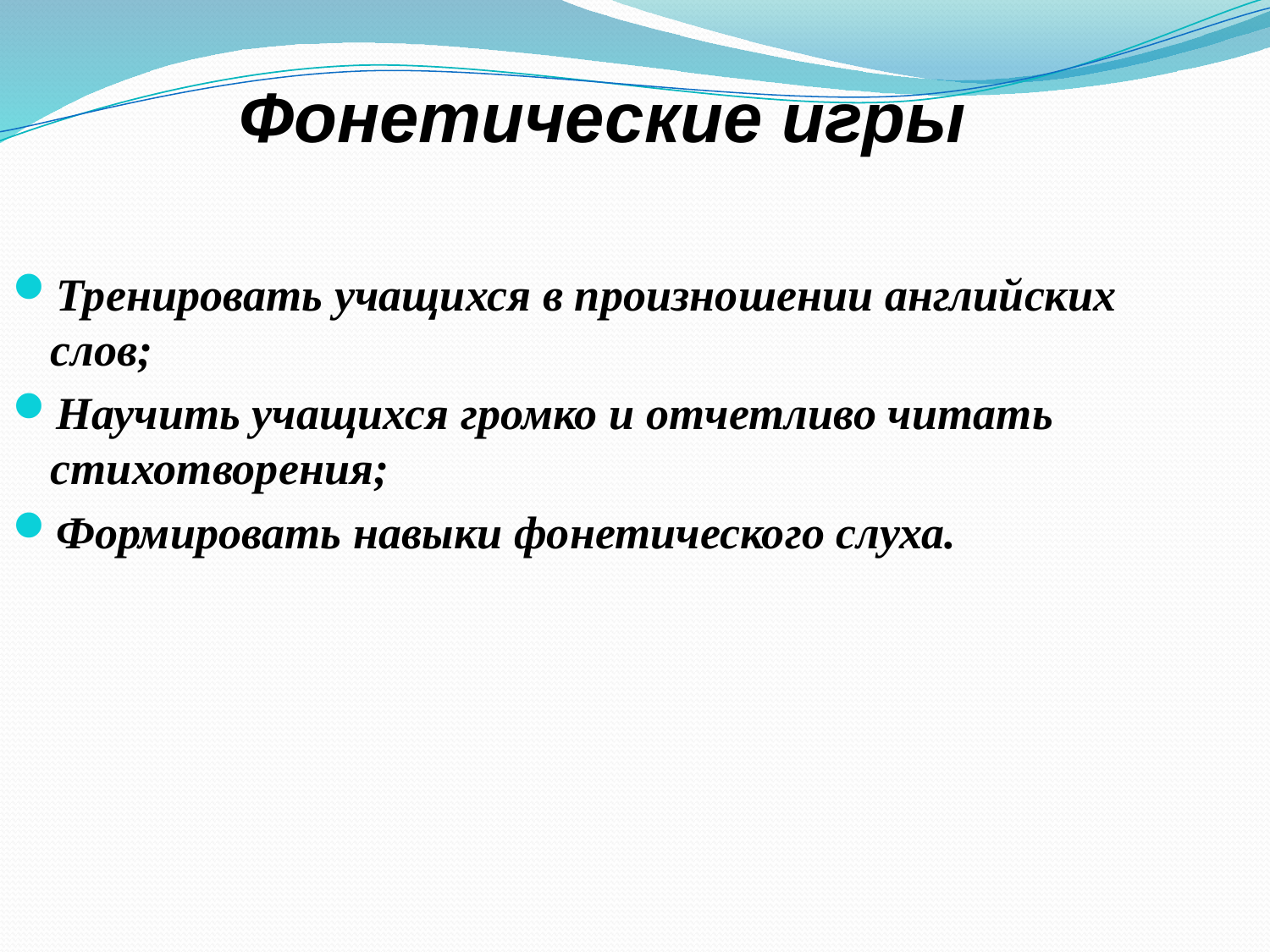

Фонетические игры

Тренировать учащихся в произношении английских слов;
Научить учащихся громко и отчетливо читать стихотворения;
Формировать навыки фонетического слуха.